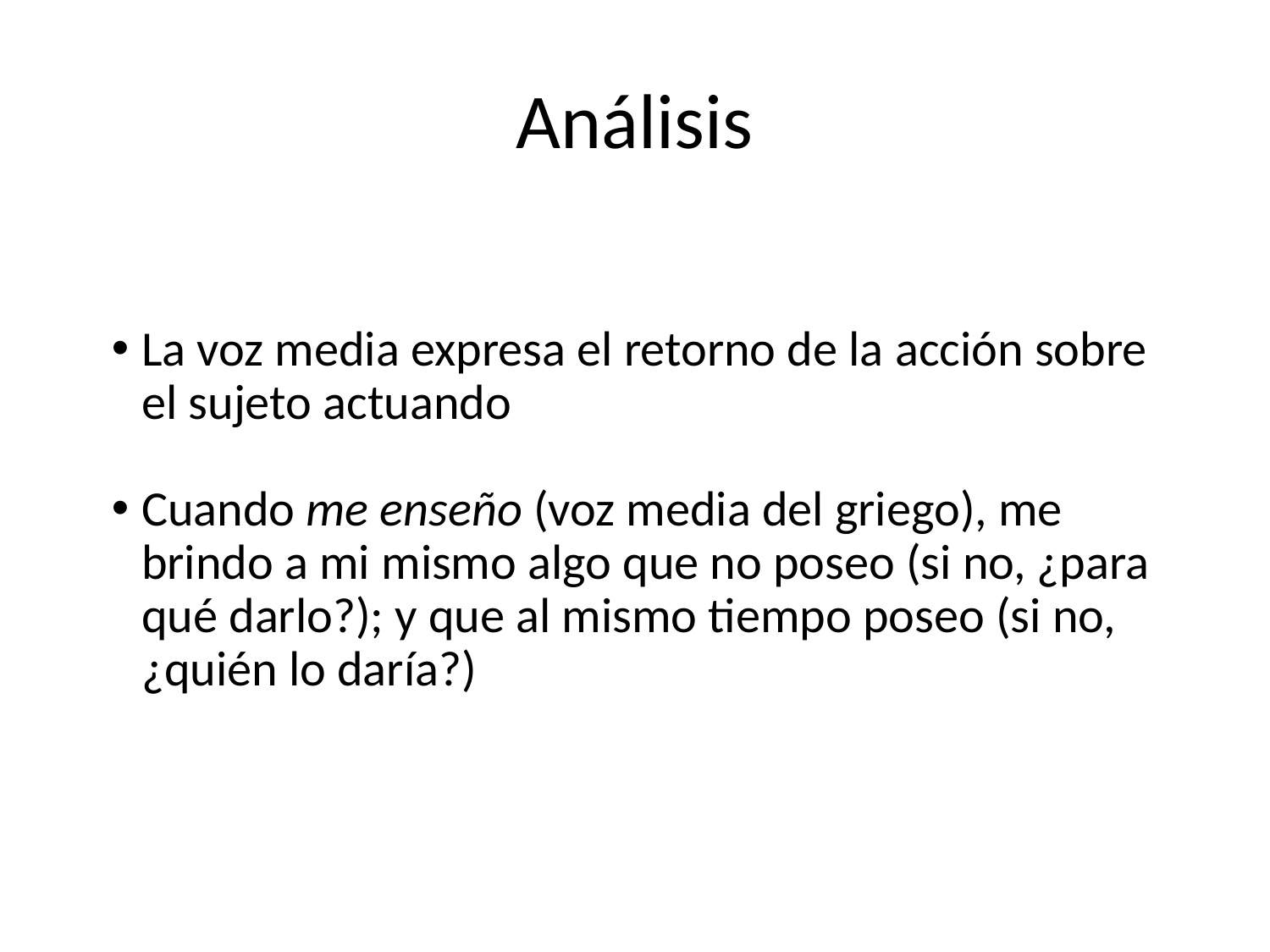

# Análisis
La voz media expresa el retorno de la acción sobre el sujeto actuando

Cuando me enseño (voz media del griego), me brindo a mi mismo algo que no poseo (si no, ¿para qué darlo?); y que al mismo tiempo poseo (si no, ¿quién lo daría?)